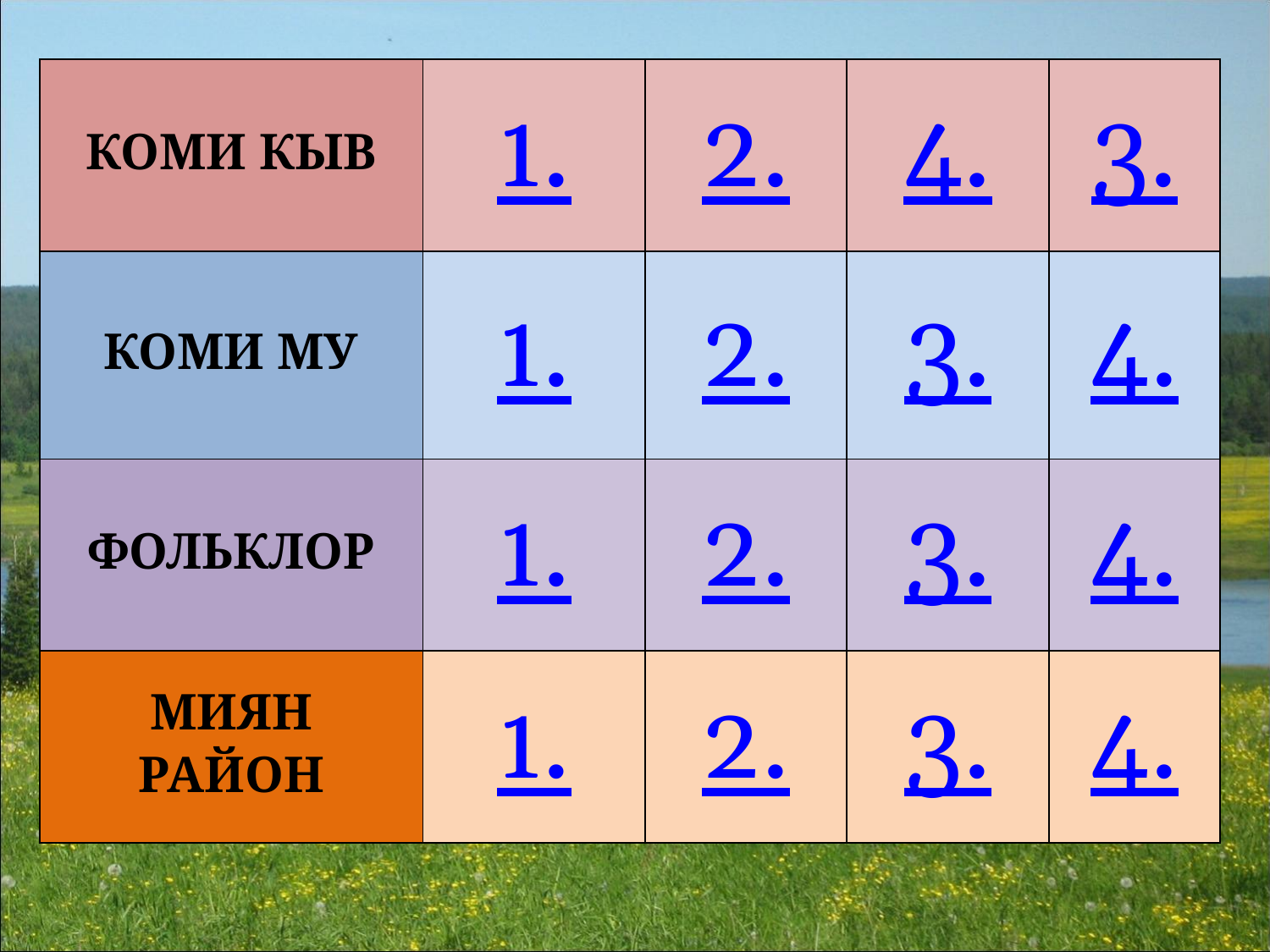

| КОМИ КЫВ | 1. | 2. | 4. | 3. |
| --- | --- | --- | --- | --- |
| КОМИ МУ | 1. | 2. | 3. | 4. |
| ФОЛЬКЛОР | 1. | 2. | 3. | 4. |
| МИЯН РАЙОН | 1. | 2. | 3. | 4. |